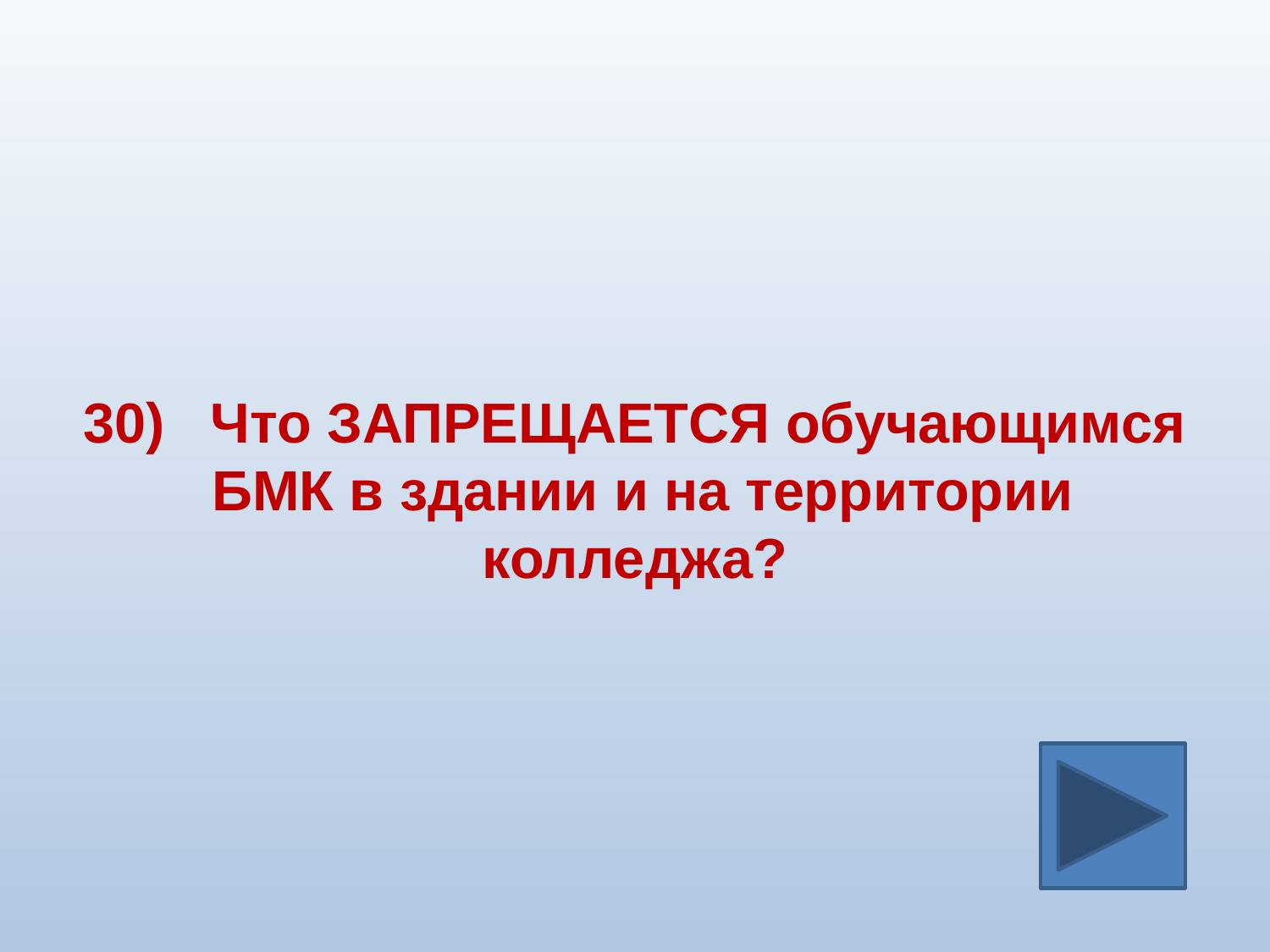

#

30)	Что ЗАПРЕЩАЕТСЯ обучающимся  БМК в здании и на территории колледжа?